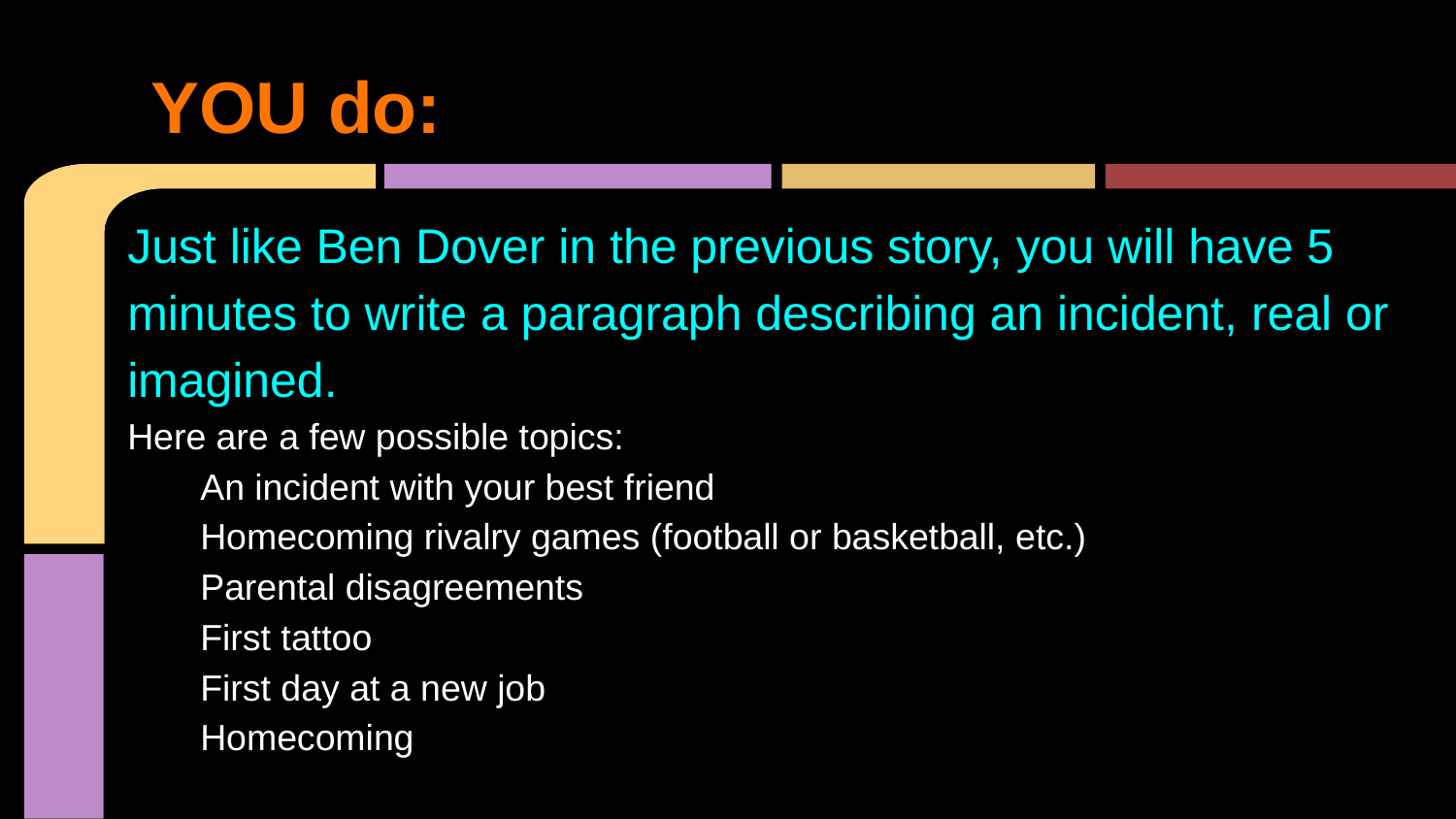

# YOU do:
Just like Ben Dover in the previous story, you will have 5 minutes to write a paragraph describing an incident, real or imagined.
Here are a few possible topics:
An incident with your best friend
Homecoming rivalry games (football or basketball, etc.)
Parental disagreements
First tattoo
First day at a new job
Homecoming